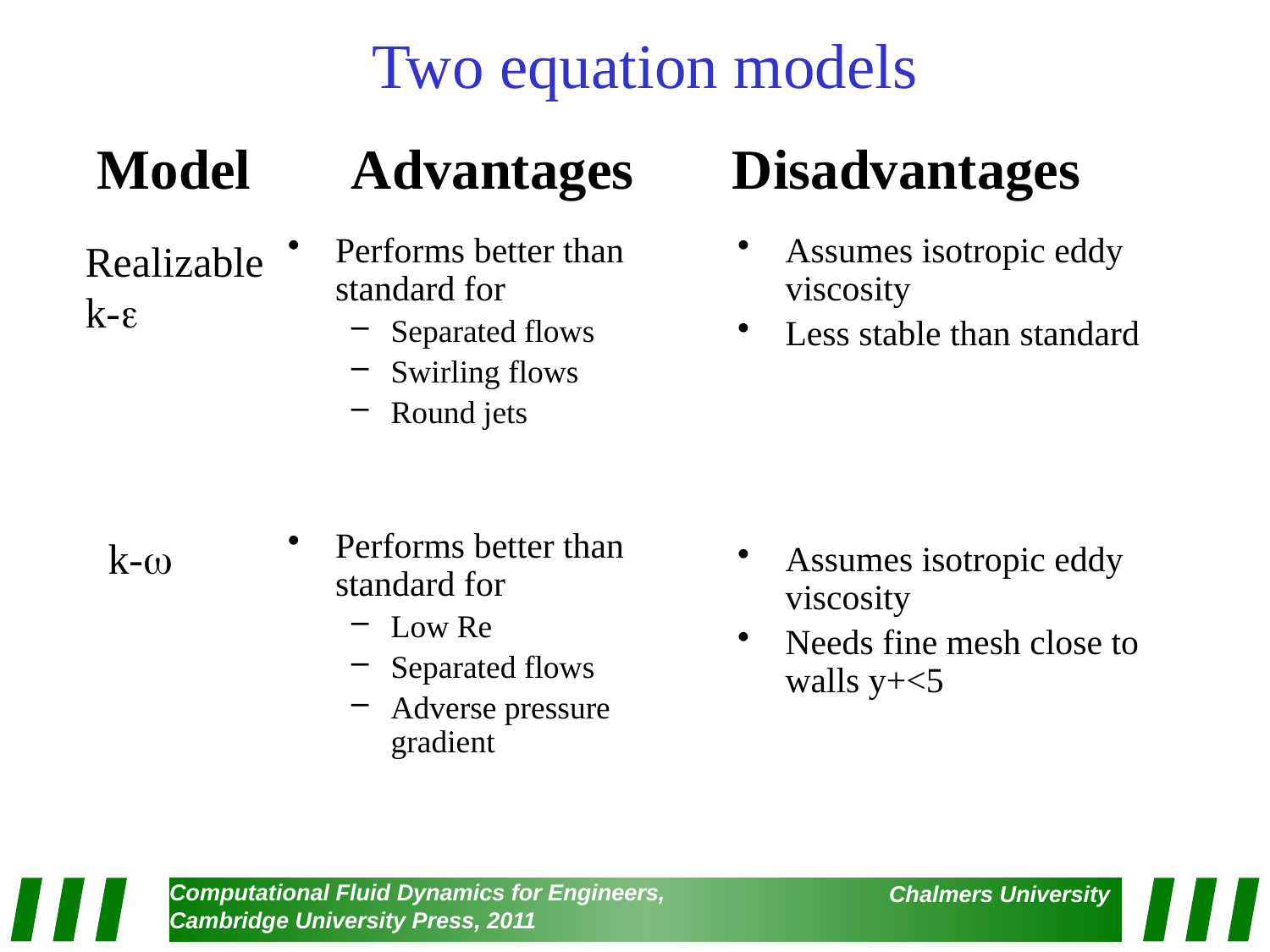

# Two equation models
Model	Advantages	Disadvantages
Assumes isotropic eddy viscosity
Less stable than standard

Assumes isotropic eddy viscosity
Needs fine mesh close to walls y+<5
Performs better than standard for
Separated flows
Swirling flows
Round jets

Performs better than standard for
Low Re
Separated flows
Adverse pressure gradient
Realizable
k-ε
k-ω